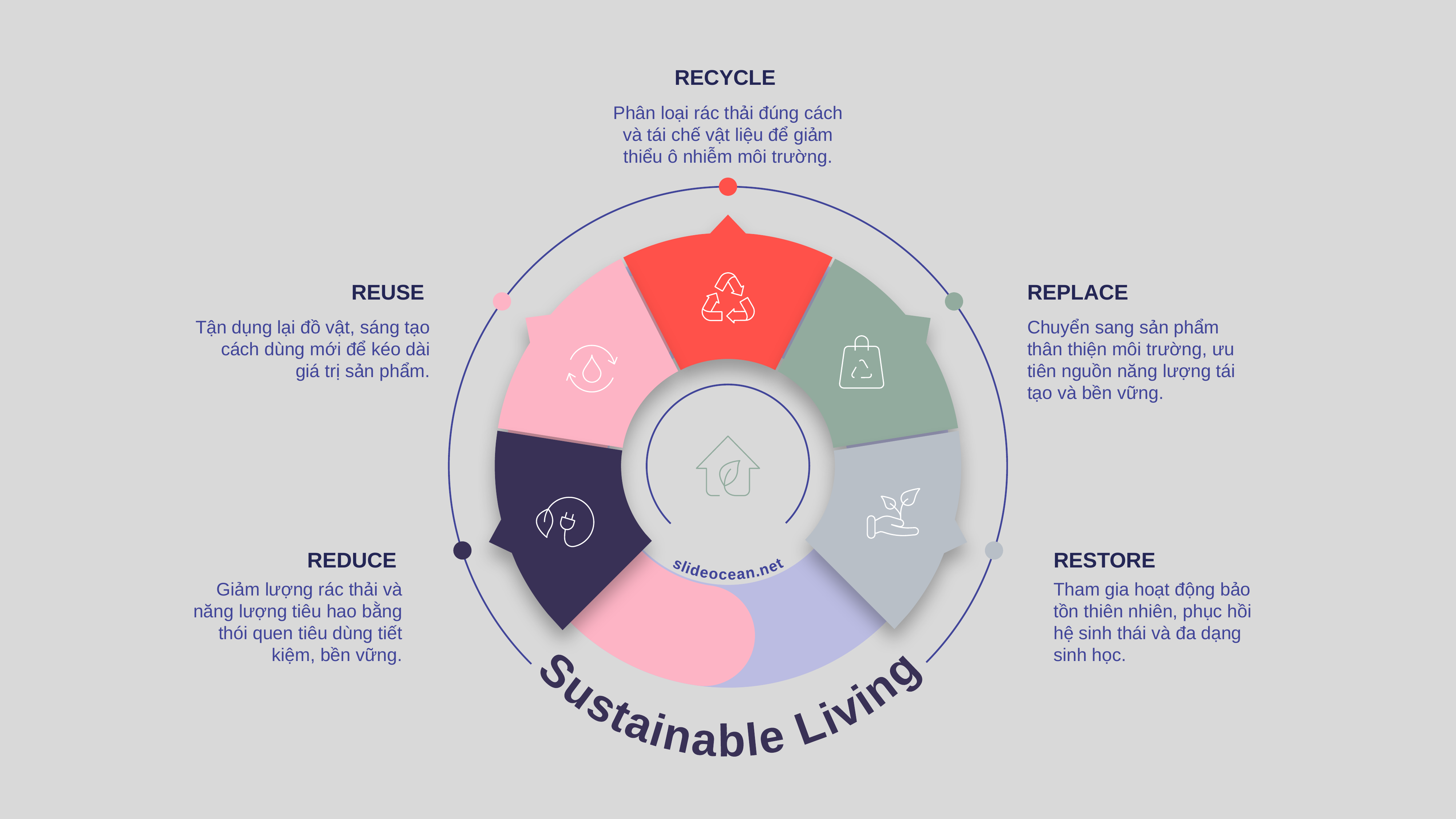

RECYCLE
Phân loại rác thải đúng cách và tái chế vật liệu để giảm thiểu ô nhiễm môi trường.
 Sustainable Living

REUSE
REPLACE

Tận dụng lại đồ vật, sáng tạo cách dùng mới để kéo dài giá trị sản phẩm.
Chuyển sang sản phẩm thân thiện môi trường, ưu tiên nguồn năng lượng tái tạo và bền vững.

 slideocean.net

REDUCE
RESTORE
Giảm lượng rác thải và năng lượng tiêu hao bằng thói quen tiêu dùng tiết kiệm, bền vững.
Tham gia hoạt động bảo tồn thiên nhiên, phục hồi hệ sinh thái và đa dạng sinh học.